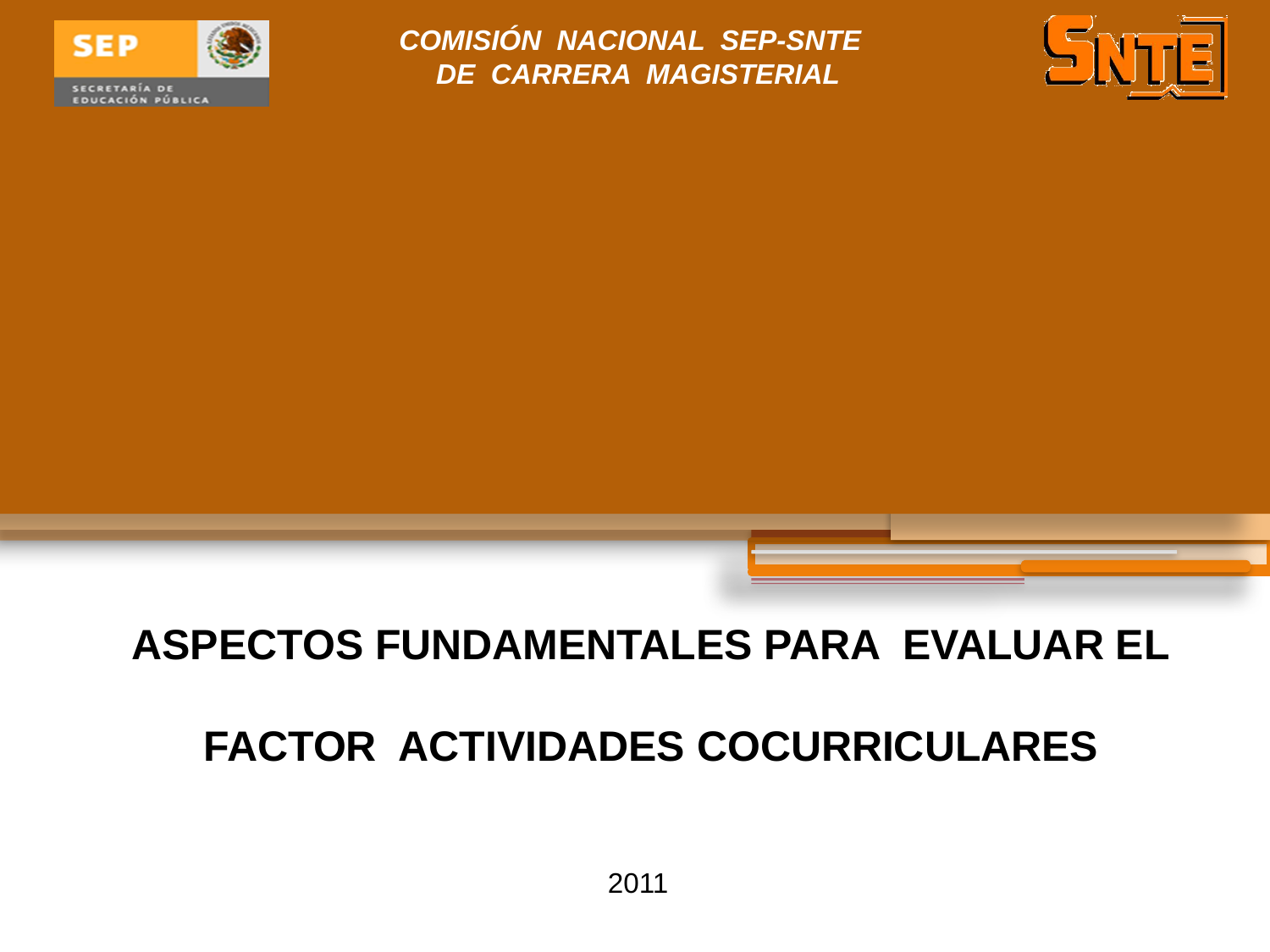

COMISIÓN  NACIONAL  SEP-SNTE
DE  CARRERA  MAGISTERIAL
# ASPECTOS FUNDAMENTALES PARA  EVALUAR EL FACTOR  ACTIVIDADES COCURRICULARES
2011